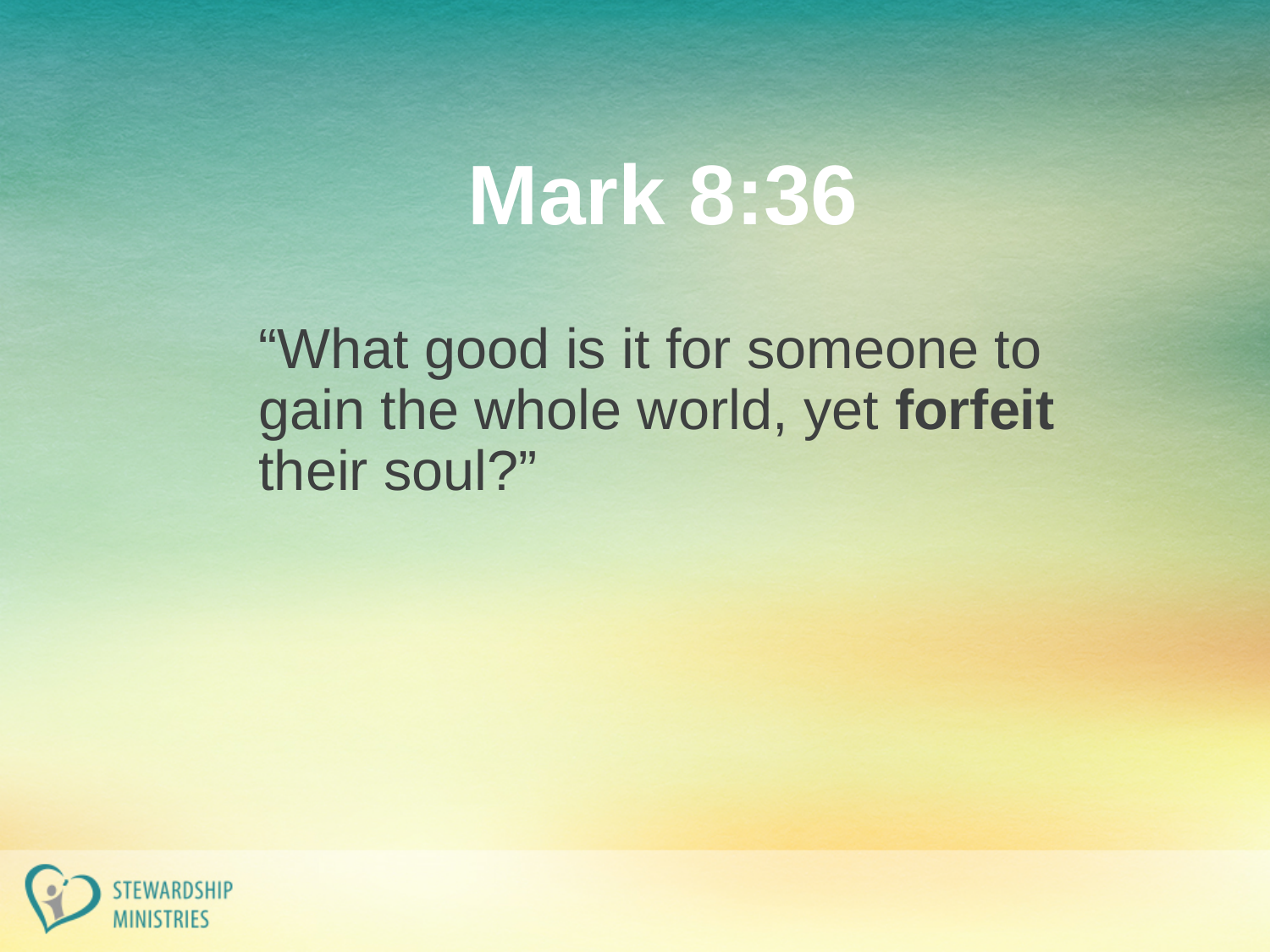

Mark 8:36
“What good is it for someone to gain the whole world, yet forfeit their soul?”